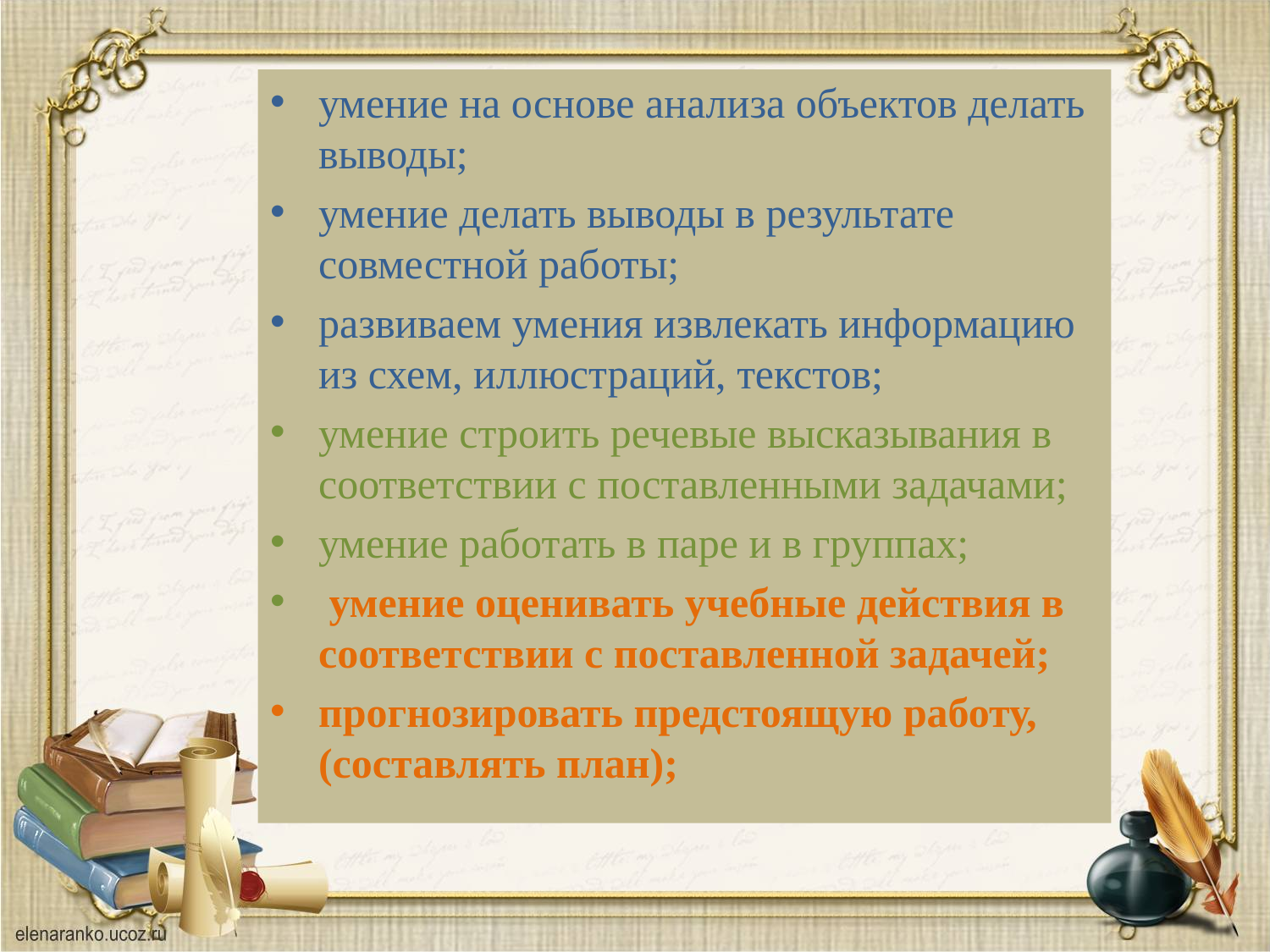

умение на основе анализа объектов делать выводы;
умение делать выводы в результате совместной работы;
развиваем умения извлекать информацию из схем, иллюстраций, текстов;
умение строить речевые высказывания в соответствии с поставленными задачами;
умение работать в паре и в группах;
 умение оценивать учебные действия в соответствии с поставленной задачей;
прогнозировать предстоящую работу, (составлять план);